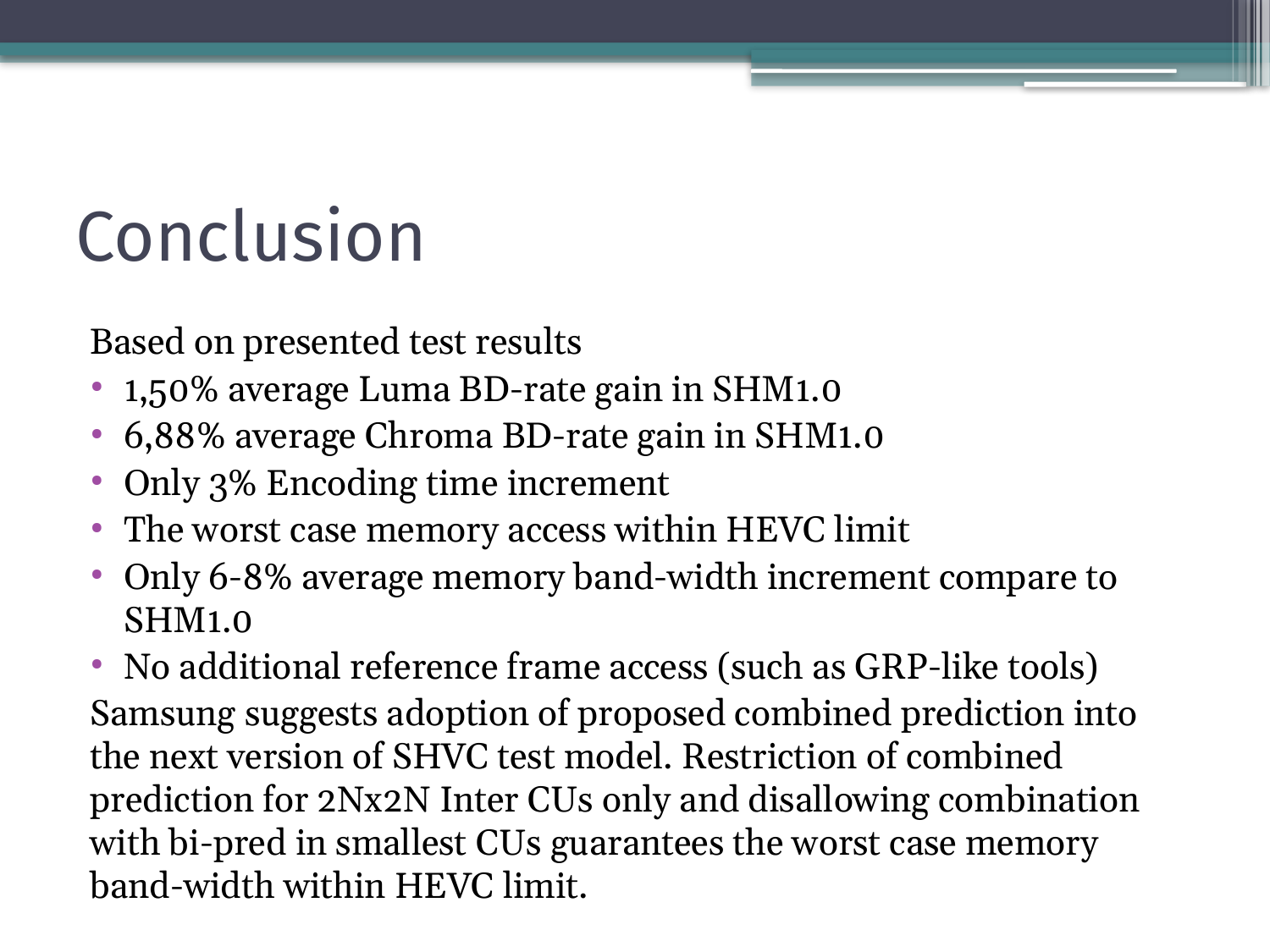

# Conclusion
Based on presented test results
1,50% average Luma BD-rate gain in SHM1.0
6,88% average Chroma BD-rate gain in SHM1.0
Only 3% Encoding time increment
The worst case memory access within HEVC limit
Only 6-8% average memory band-width increment compare to SHM1.0
No additional reference frame access (such as GRP-like tools)
Samsung suggests adoption of proposed combined prediction into the next version of SHVC test model. Restriction of combined prediction for 2Nx2N Inter CUs only and disallowing combination with bi-pred in smallest CUs guarantees the worst case memory band-width within HEVC limit.